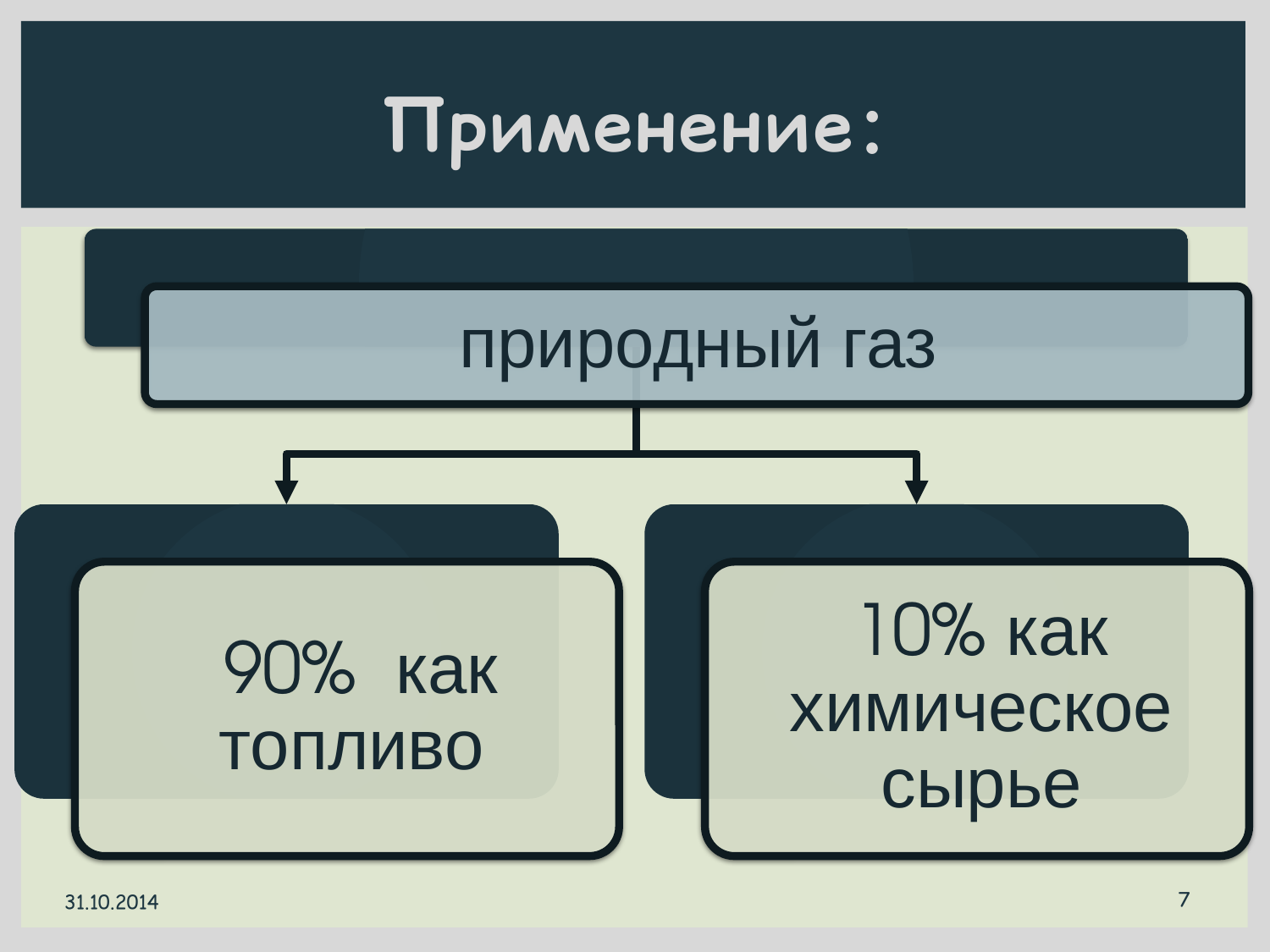

# Применение:
природный газ
 90%  как топливо
10% как химическое сырье
7
31.10.2014